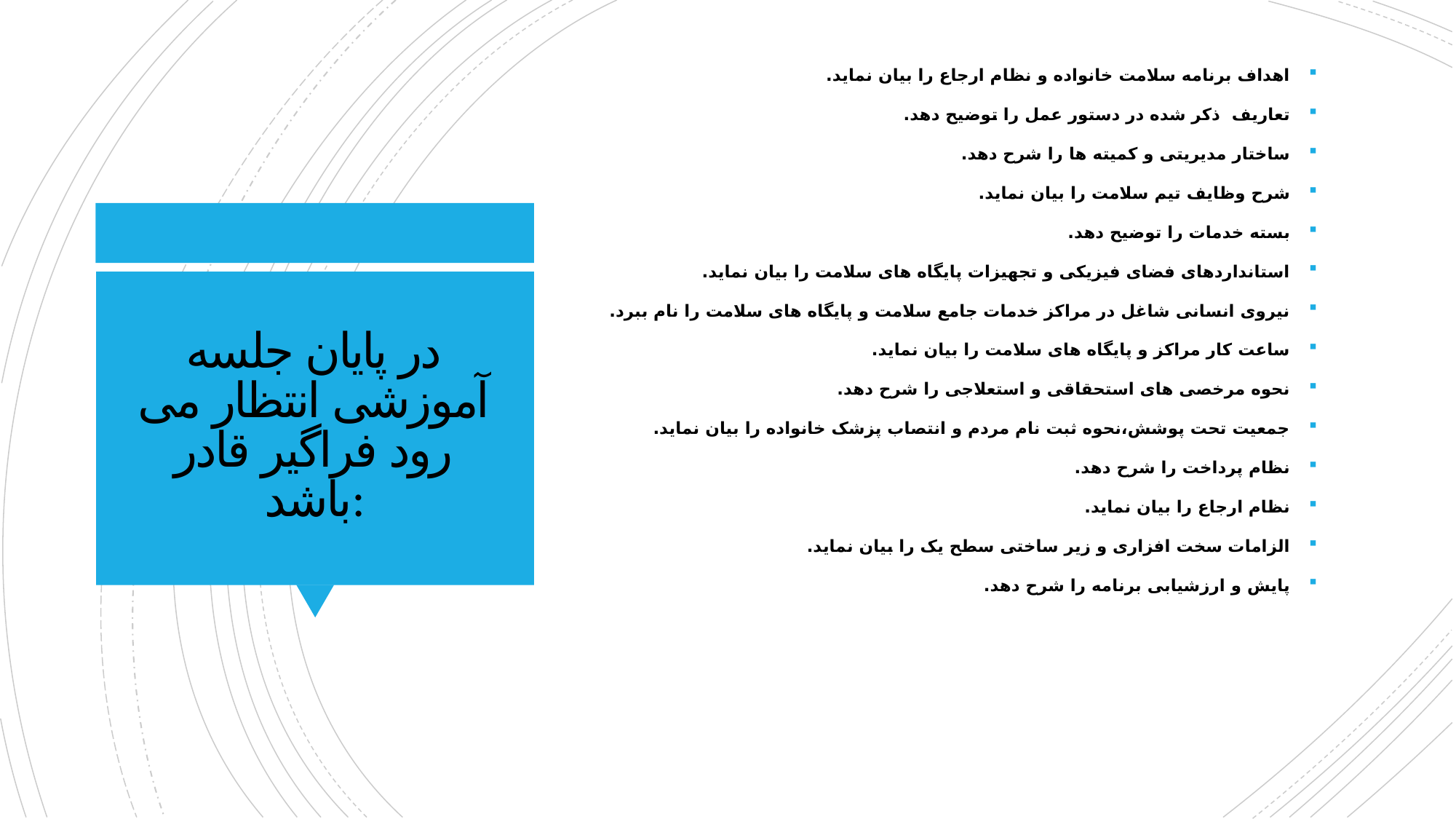

اهداف برنامه سلامت خانواده و نظام ارجاع را بیان نماید.
تعاریف  ذکر شده در دستور عمل را توضیح دهد.
ساختار مدیریتی و کمیته ها را شرح دهد.
شرح وظایف تیم سلامت را بیان نماید.
بسته خدمات را توضیح دهد.
استانداردهای فضای فیزیکی و تجهیزات پایگاه های سلامت را بیان نماید.
نیروی انسانی شاغل در مراکز خدمات جامع سلامت و پایگاه های سلامت را نام ببرد.
ساعت کار مراکز و پایگاه های سلامت را بیان نماید.
نحوه مرخصی های استحقاقی و استعلاجی را شرح دهد.
جمعیت تحت پوشش،نحوه ثبت نام مردم و انتصاب پزشک خانواده را بیان نماید.
نظام پرداخت را شرح دهد.
نظام ارجاع را بیان نماید.
الزامات سخت افزاری و زیر ساختی سطح یک را بیان نماید.
پایش و ارزشیابی برنامه را شرح دهد.

# در پایان جلسه آموزشی انتظار می رود فراگیر قادر باشد: